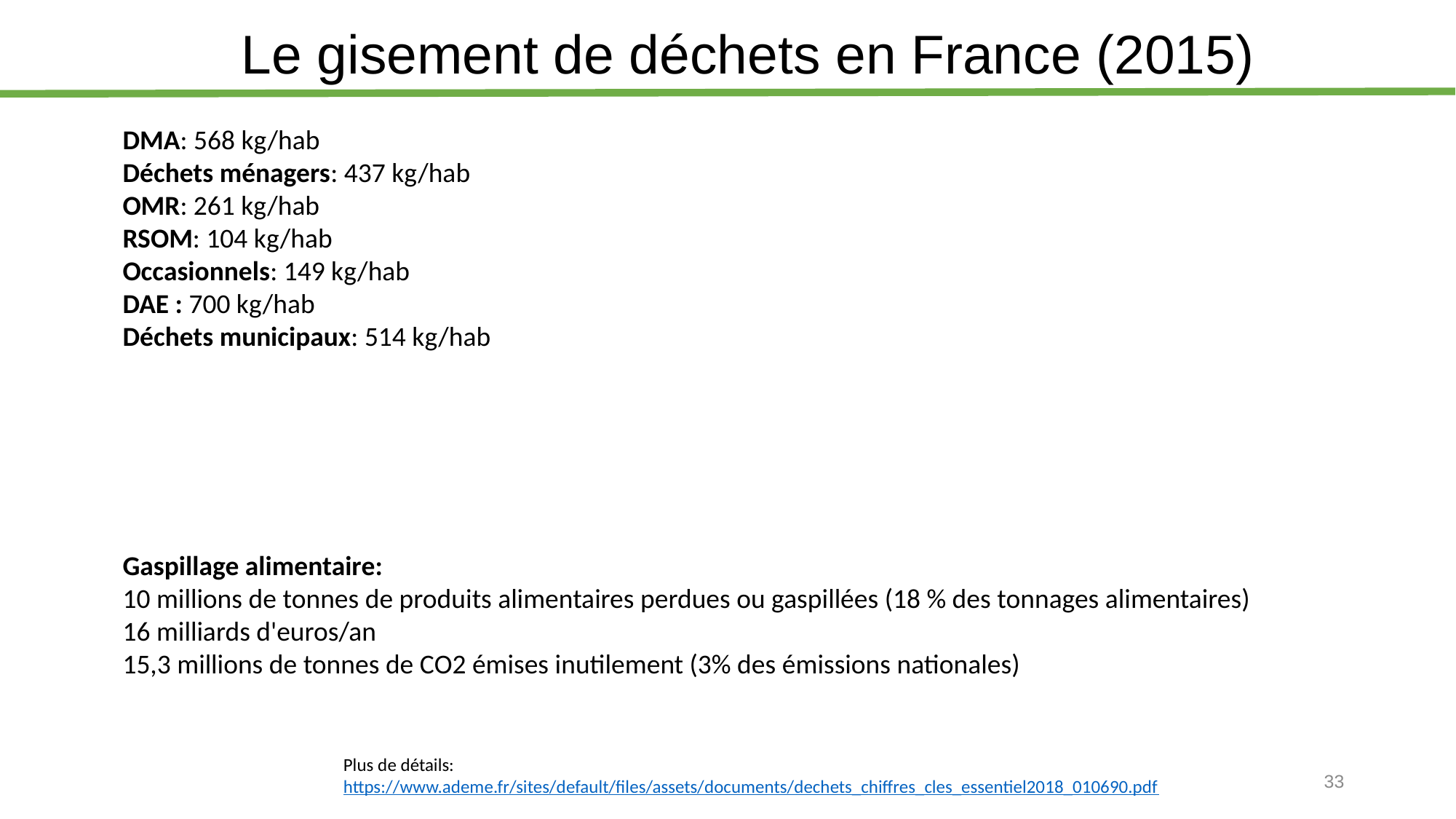

# Le gisement de déchets en France (2015)
DMA: 568 kg/hab
Déchets ménagers: 437 kg/hab
OMR: 261 kg/hab
RSOM: 104 kg/hab
Occasionnels: 149 kg/hab
DAE : 700 kg/hab
Déchets municipaux: 514 kg/hab

Gaspillage alimentaire:
10 millions de tonnes de produits alimentaires perdues ou gaspillées (18 % des tonnages alimentaires)
16 milliards d'euros/an
15,3 millions de tonnes de CO2 émises inutilement (3% des émissions nationales)
Plus de détails:
https://www.ademe.fr/sites/default/files/assets/documents/dechets_chiffres_cles_essentiel2018_010690.pdf
33